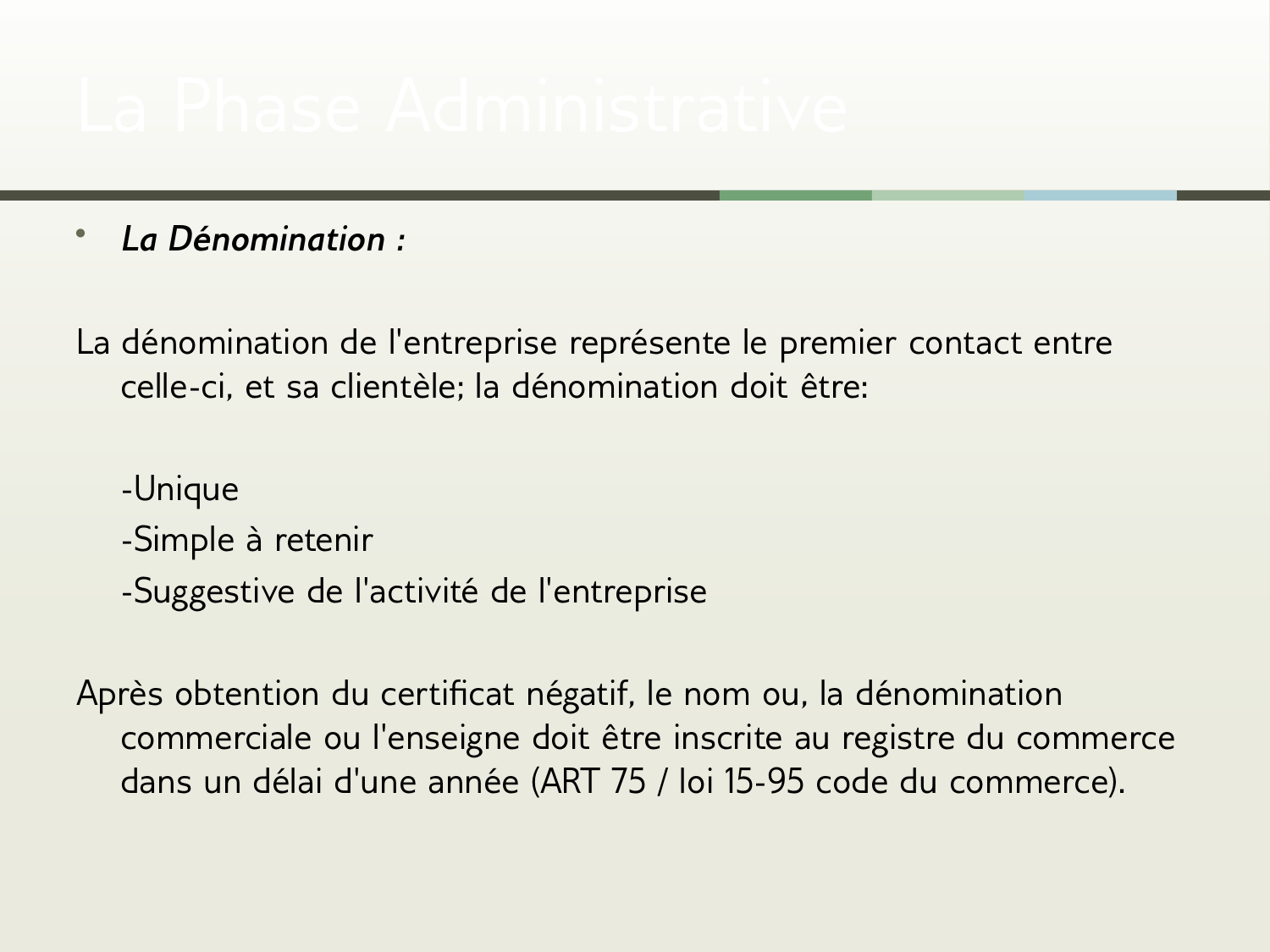

# La Phase Administrative
La Dénomination :

La dénomination de l'entreprise représente le premier contact entre celle-ci, et sa clientèle; la dénomination doit être:

 		-Unique
 		-Simple à retenir
 		-Suggestive de l'activité de l'entreprise

Après obtention du certificat négatif, le nom ou, la dénomination commerciale ou l'enseigne doit être inscrite au registre du commerce dans un délai d'une année (ART 75 / loi 15-95 code du commerce).